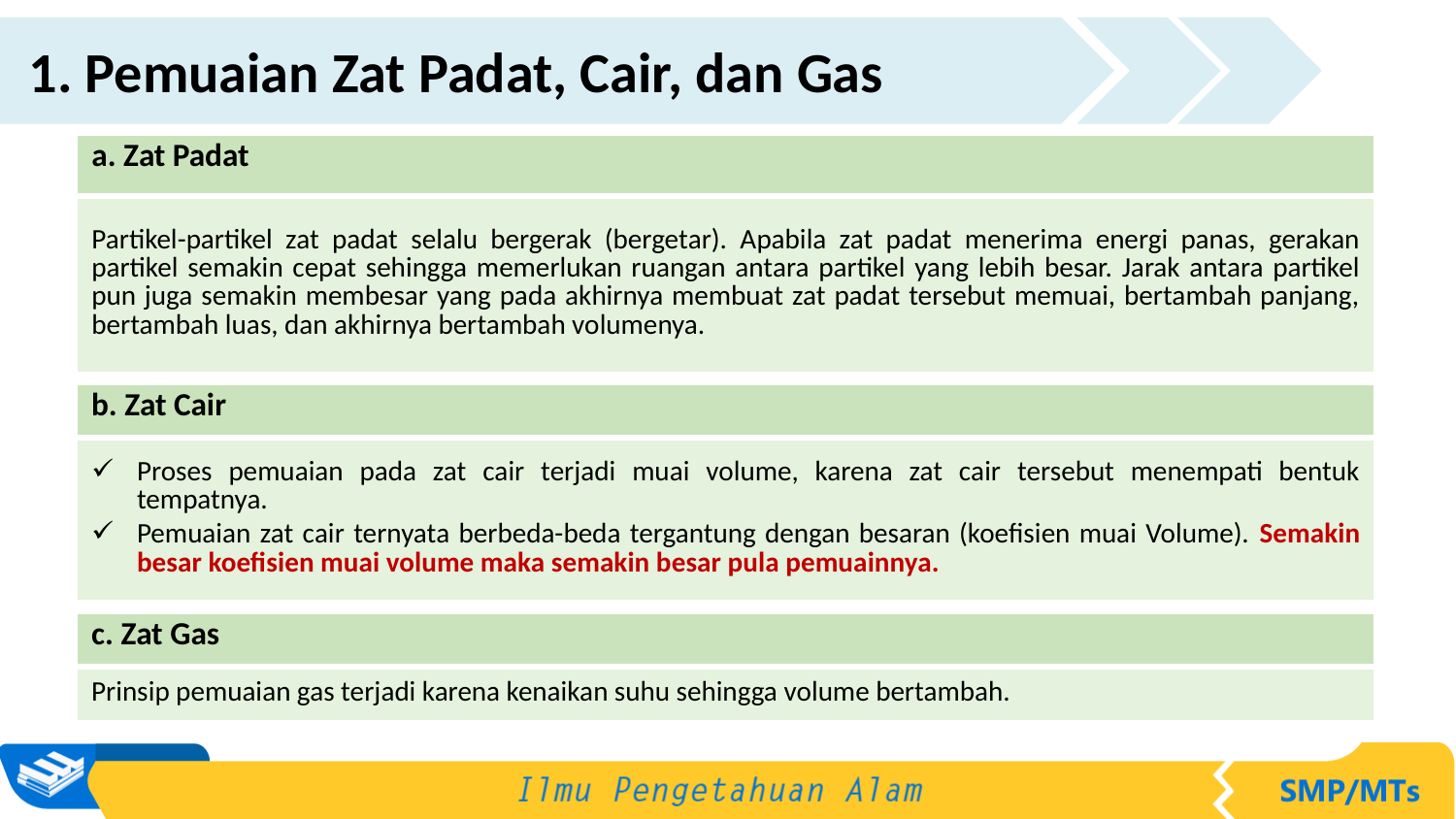

1. Pemuaian Zat Padat, Cair, dan Gas
| a. Zat Padat |
| --- |
| Partikel-partikel zat padat selalu bergerak (bergetar). Apabila zat padat menerima energi panas, gerakan partikel semakin cepat sehingga memerlukan ruangan antara partikel yang lebih besar. Jarak antara partikel pun juga semakin membesar yang pada akhirnya membuat zat padat tersebut memuai, bertambah panjang, bertambah luas, dan akhirnya bertambah volumenya. |
| b. Zat Cair |
| --- |
| Proses pemuaian pada zat cair terjadi muai volume, karena zat cair tersebut menempati bentuk tempatnya. Pemuaian zat cair ternyata berbeda-beda tergantung dengan besaran (koefisien muai Volume). Semakin besar koefisien muai volume maka semakin besar pula pemuainnya. |
| c. Zat Gas |
| --- |
| Prinsip pemuaian gas terjadi karena kenaikan suhu sehingga volume bertambah. |